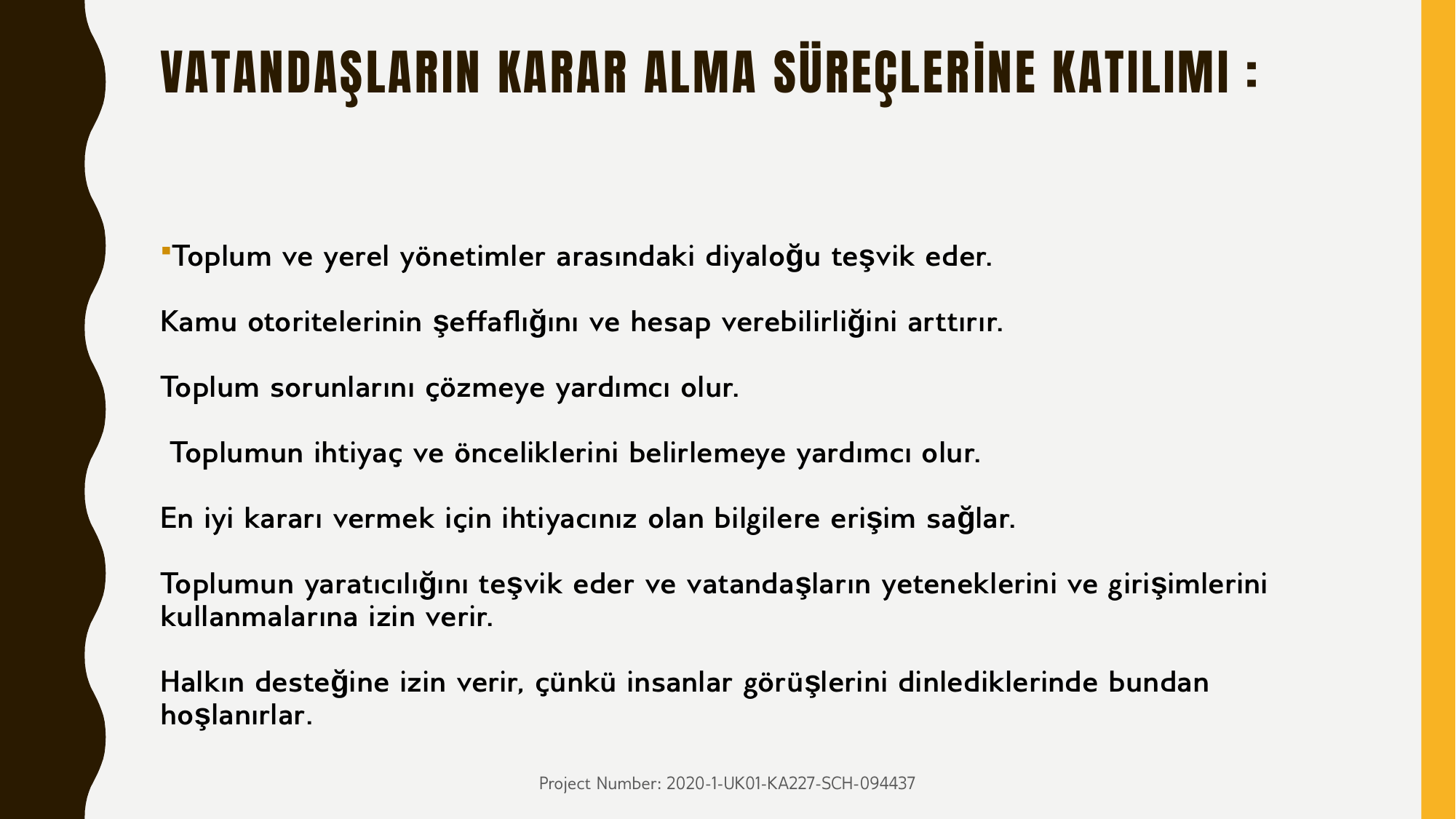

# VatandaşlarIn karar alma süreçlerİne katIlImI :
Toplum ve yerel yönetimler arasındaki diyaloğu teşvik eder.
Kamu otoritelerinin şeffaflığını ve hesap verebilirliğini arttırır.
Toplum sorunlarını çözmeye yardımcı olur.
 Toplumun ihtiyaç ve önceliklerini belirlemeye yardımcı olur.
En iyi kararı vermek için ihtiyacınız olan bilgilere erişim sağlar.
Toplumun yaratıcılığını teşvik eder ve vatandaşların yeteneklerini ve girişimlerini kullanmalarına izin verir.
Halkın desteğine izin verir, çünkü insanlar görüşlerini dinlediklerinde bundan hoşlanırlar.

Project Number: 2020-1-UK01-KA227-SCH-094437